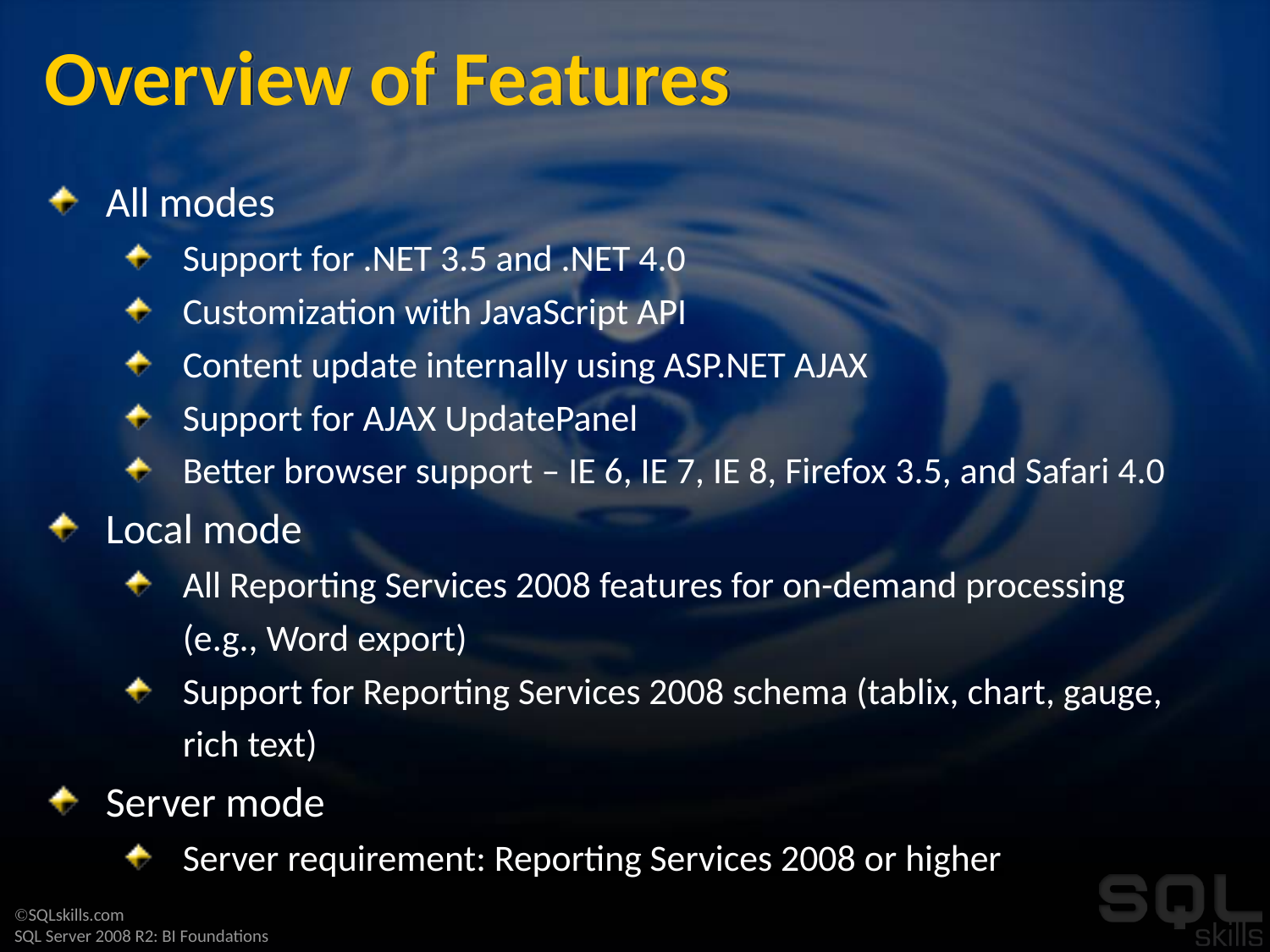

# Overview of Features
All modes
Support for .NET 3.5 and .NET 4.0
Customization with JavaScript API
Content update internally using ASP.NET AJAX
Support for AJAX UpdatePanel
Better browser support – IE 6, IE 7, IE 8, Firefox 3.5, and Safari 4.0
Local mode
All Reporting Services 2008 features for on-demand processing (e.g., Word export)
Support for Reporting Services 2008 schema (tablix, chart, gauge, rich text)
Server mode
Server requirement: Reporting Services 2008 or higher